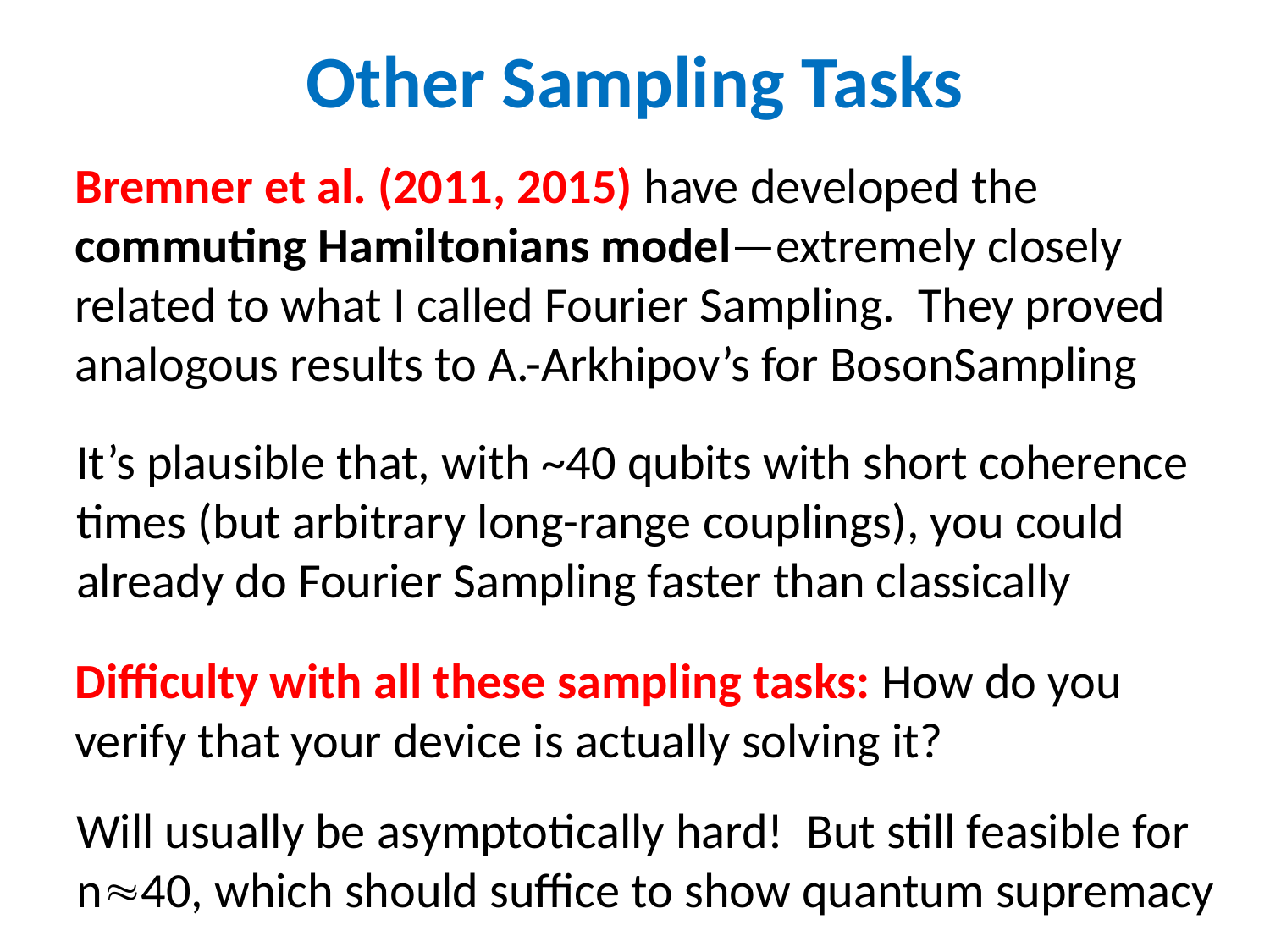

# Other Sampling Tasks
Bremner et al. (2011, 2015) have developed the commuting Hamiltonians model—extremely closely related to what I called Fourier Sampling.  They proved analogous results to A.-Arkhipov’s for BosonSampling
It’s plausible that, with ~40 qubits with short coherence times (but arbitrary long-range couplings), you could already do Fourier Sampling faster than classically
Difficulty with all these sampling tasks: How do you verify that your device is actually solving it?
Will usually be asymptotically hard!  But still feasible for n≈40, which should suffice to show quantum supremacy